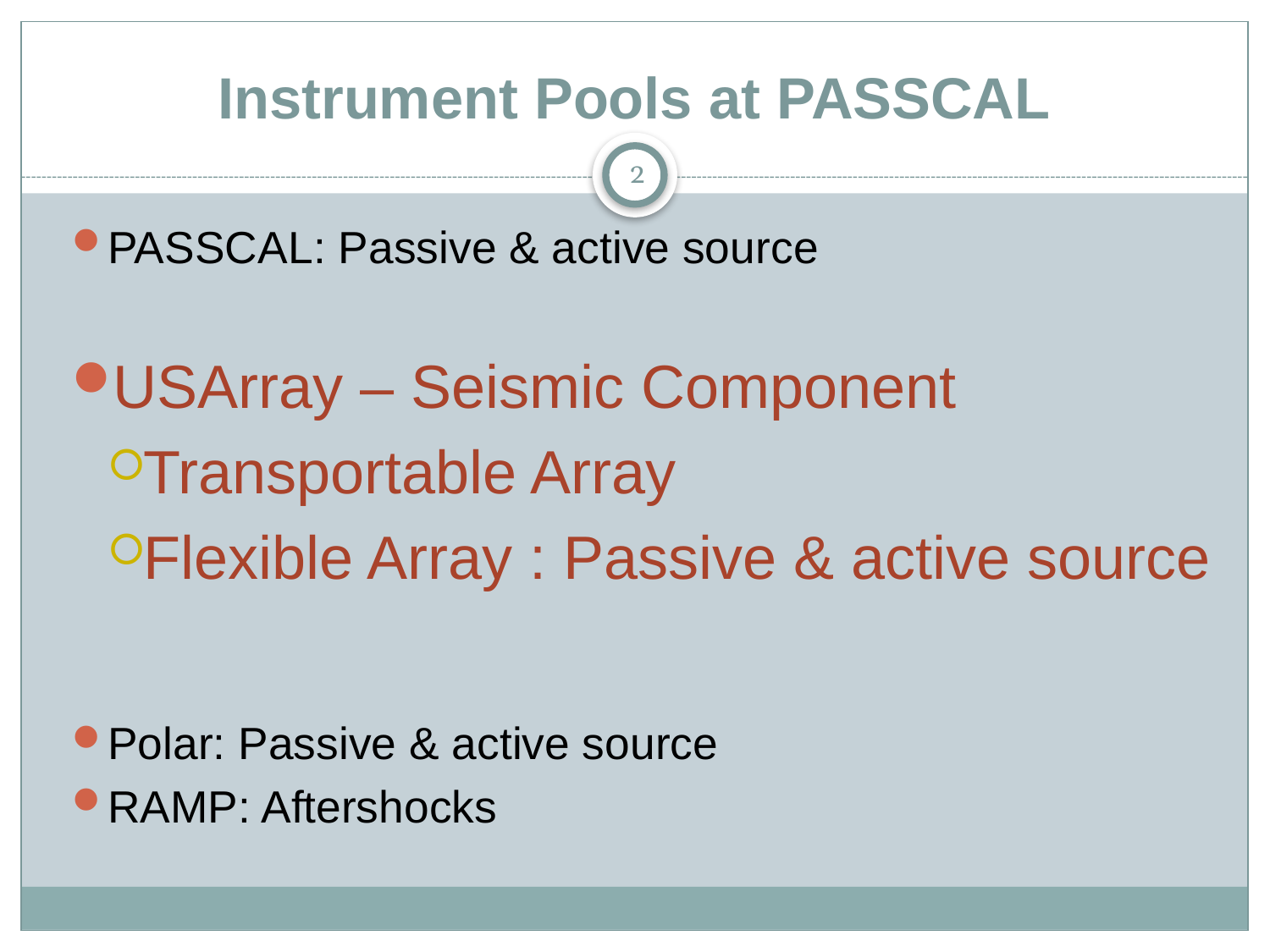

# Instrument Pools at PASSCAL
2
PASSCAL: Passive & active source

USArray – Seismic Component
Transportable Array
Flexible Array : Passive & active source

Polar: Passive & active source
RAMP: Aftershocks